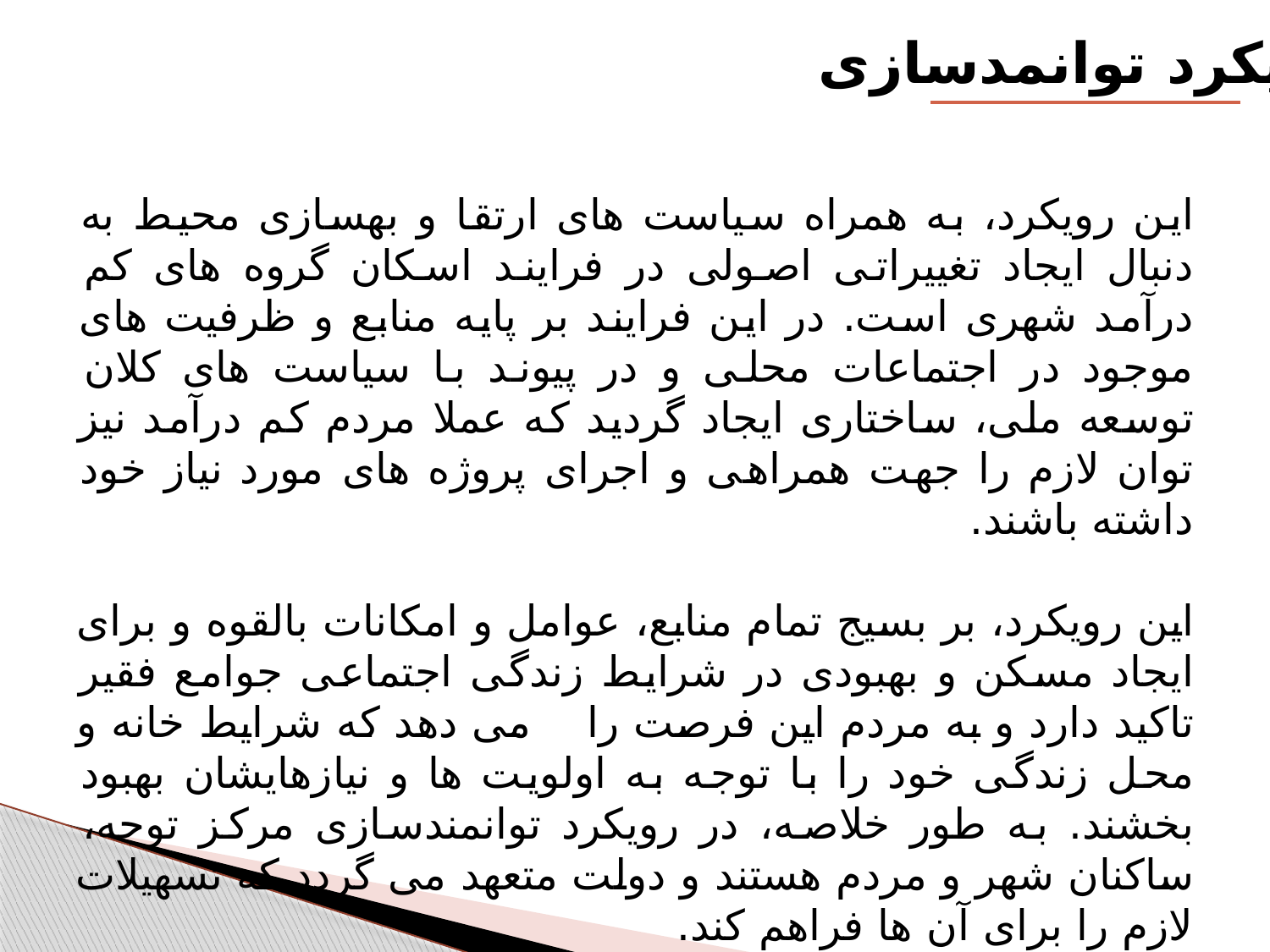

رویکرد توانمدسازی
	این رویکرد، به همراه سیاست های ارتقا و بهسازی محیط به دنبال ایجاد تغییراتی اصولی در فرایند اسکان گروه های کم درآمد شهری است. در این فرایند بر پایه منابع و ظرفیت های موجود در اجتماعات محلی و در پیوند با سیاست های کلان توسعه ملی، ساختاری ایجاد گردید که عملا مردم کم درآمد نیز توان لازم را جهت همراهی و اجرای پروژه های مورد نیاز خود داشته باشند.

	این رویکرد، بر بسیج تمام منابع، عوامل و امکانات بالقوه و برای ایجاد مسکن و بهبودی در شرایط زندگی اجتماعی جوامع فقیر تاکید دارد و به مردم این فرصت را    می دهد که شرایط خانه و محل زندگی خود را با توجه به اولویت ها و نیازهایشان بهبود بخشند. به طور خلاصه، در رویکرد توانمندسازی مرکز توجه، ساکنان شهر و مردم هستند و دولت متعهد می گردد که تسهیلات لازم را برای آن ها فراهم کند.